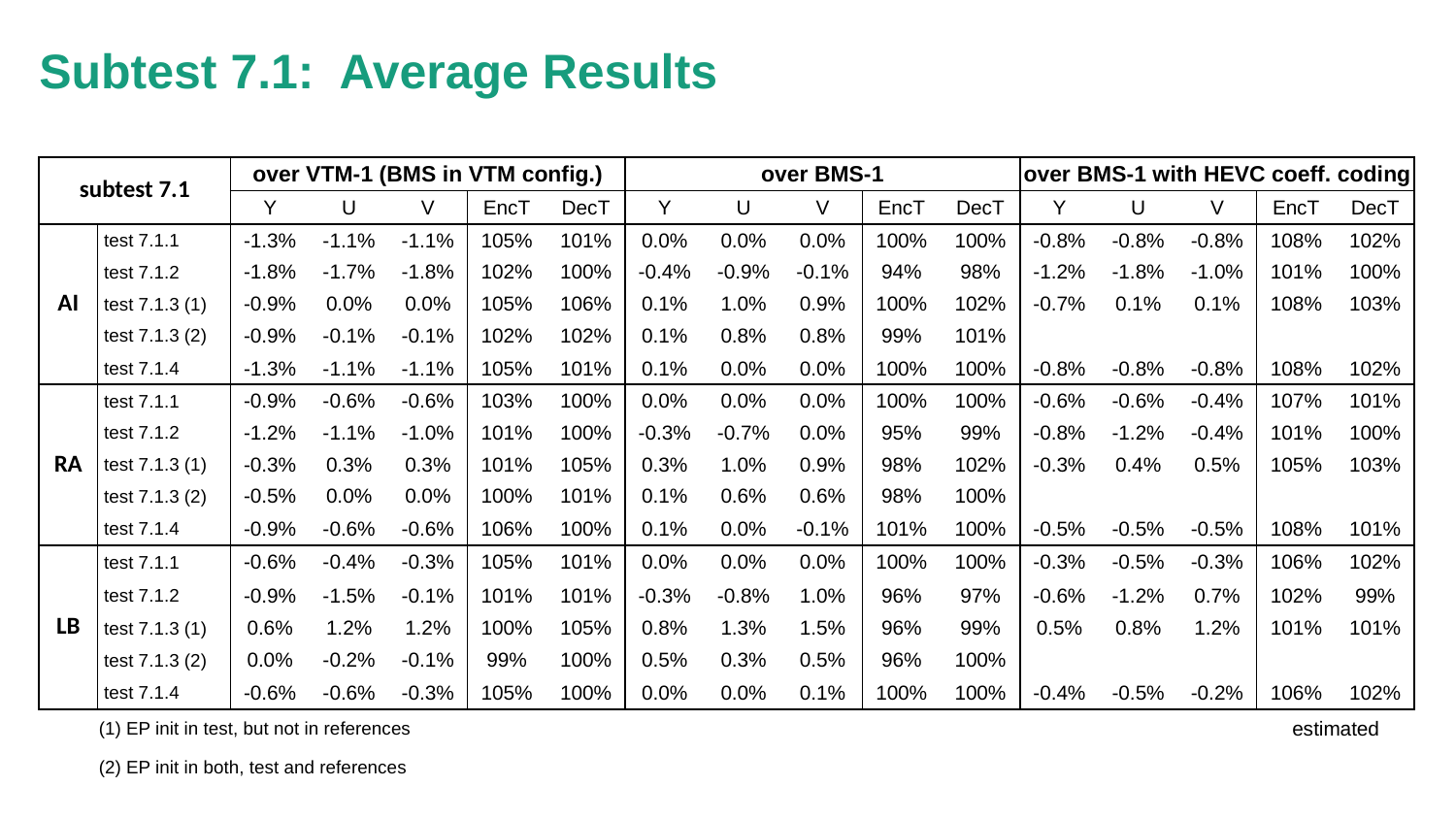

# Subtest 7.1:  Average Results
| subtest 7.1 |  | over VTM-1 (BMS in VTM config.) |  |  |  |  | over BMS-1 |  |  |  |  | over BMS-1 with HEVC coeff. coding |  |  |  |  |
| --- | --- | --- | --- | --- | --- | --- | --- | --- | --- | --- | --- | --- | --- | --- | --- | --- |
|  |  | Y | U | V | EncT | DecT | Y | U | V | EncT | DecT | Y | U | V | EncT | DecT |
| AI | test 7.1.1 | -1.3% | -1.1% | -1.1% | 105% | 101% | 0.0% | 0.0% | 0.0% | 100% | 100% | -0.8% | -0.8% | -0.8% | 108% | 102% |
|  | test 7.1.2 | -1.8% | -1.7% | -1.8% | 102% | 100% | -0.4% | -0.9% | -0.1% | 94% | 98% | -1.2% | -1.8% | -1.0% | 101% | 100% |
|  | test 7.1.3 (1) | -0.9% | 0.0% | 0.0% | 105% | 106% | 0.1% | 1.0% | 0.9% | 100% | 102% | -0.7% | 0.1% | 0.1% | 108% | 103% |
|  | test 7.1.3 (2) | -0.9% | -0.1% | -0.1% | 102% | 102% | 0.1% | 0.8% | 0.8% | 99% | 101% |  |  |  |  |  |
|  | test 7.1.4 | -1.3% | -1.1% | -1.1% | 105% | 101% | 0.1% | 0.0% | 0.0% | 100% | 100% | -0.8% | -0.8% | -0.8% | 108% | 102% |
| RA | test 7.1.1 | -0.9% | -0.6% | -0.6% | 103% | 100% | 0.0% | 0.0% | 0.0% | 100% | 100% | -0.6% | -0.6% | -0.4% | 107% | 101% |
|  | test 7.1.2 | -1.2% | -1.1% | -1.0% | 101% | 100% | -0.3% | -0.7% | 0.0% | 95% | 99% | -0.8% | -1.2% | -0.4% | 101% | 100% |
|  | test 7.1.3 (1) | -0.3% | 0.3% | 0.3% | 101% | 105% | 0.3% | 1.0% | 0.9% | 98% | 102% | -0.3% | 0.4% | 0.5% | 105% | 103% |
|  | test 7.1.3 (2) | -0.5% | 0.0% | 0.0% | 100% | 101% | 0.1% | 0.6% | 0.6% | 98% | 100% |  |  |  |  |  |
|  | test 7.1.4 | -0.9% | -0.6% | -0.6% | 106% | 100% | 0.1% | 0.0% | -0.1% | 101% | 100% | -0.5% | -0.5% | -0.5% | 108% | 101% |
| LB | test 7.1.1 | -0.6% | -0.4% | -0.3% | 105% | 101% | 0.0% | 0.0% | 0.0% | 100% | 100% | -0.3% | -0.5% | -0.3% | 106% | 102% |
|  | test 7.1.2 | -0.9% | -1.5% | -0.1% | 101% | 101% | -0.3% | -0.8% | 1.0% | 96% | 97% | -0.6% | -1.2% | 0.7% | 102% | 99% |
|  | test 7.1.3 (1) | 0.6% | 1.2% | 1.2% | 100% | 105% | 0.8% | 1.3% | 1.5% | 96% | 99% | 0.5% | 0.8% | 1.2% | 101% | 101% |
|  | test 7.1.3 (2) | 0.0% | -0.2% | -0.1% | 99% | 100% | 0.5% | 0.3% | 0.5% | 96% | 100% |  |  |  |  |  |
|  | test 7.1.4 | -0.6% | -0.6% | -0.3% | 105% | 100% | 0.0% | 0.0% | 0.1% | 100% | 100% | -0.4% | -0.5% | -0.2% | 106% | 102% |
|  | (1) EP init in test, but not in references |  |  |  |  |  |  |  |  |  |  |  |  |  | estimated |  |
|  | (2) EP init in both, test and references |  |  |  |  |  |  |  |  |  |  |  |  |  |  |  |